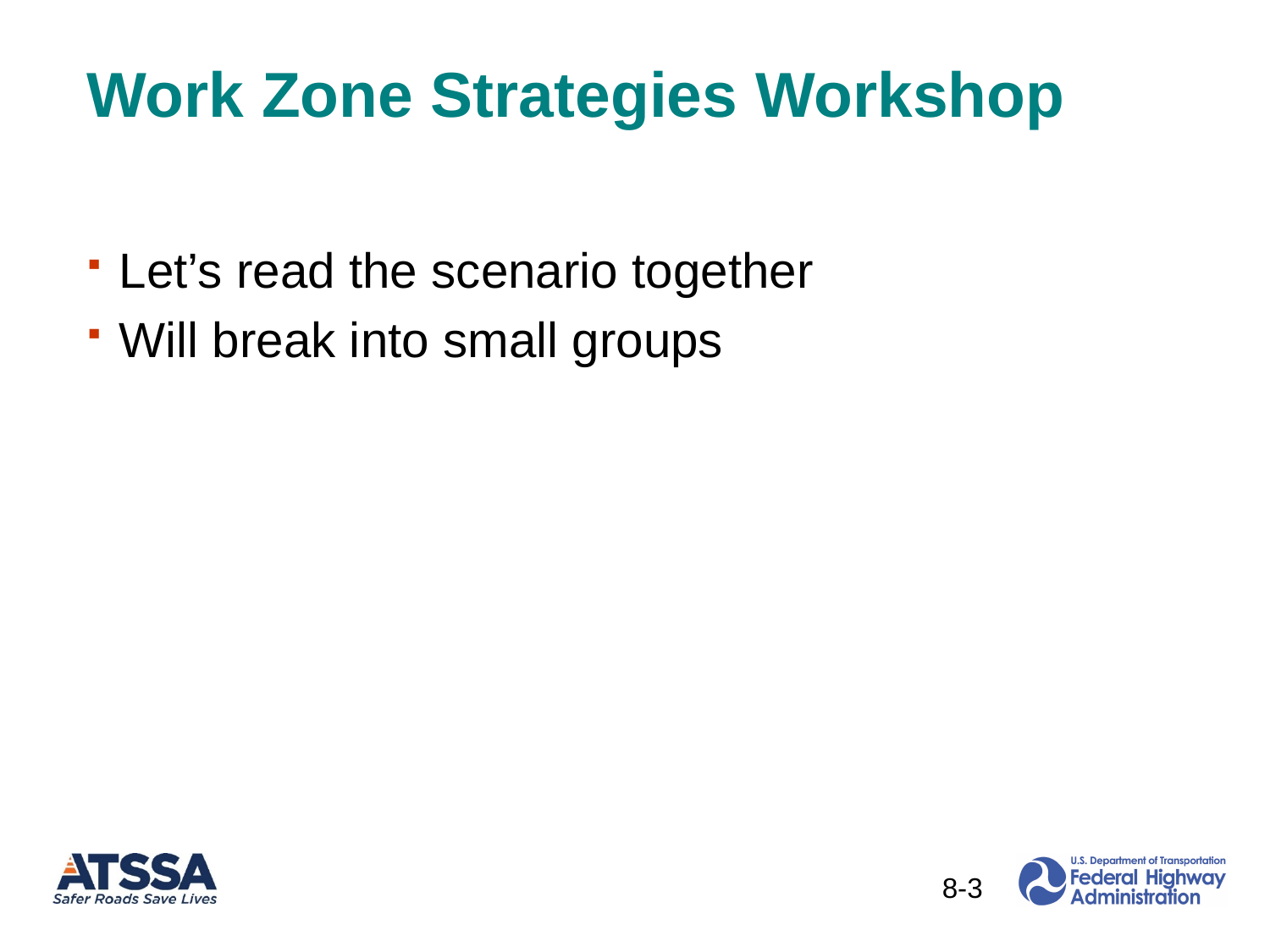

# Work Zone Strategies Workshop
Let’s read the scenario together
Will break into small groups